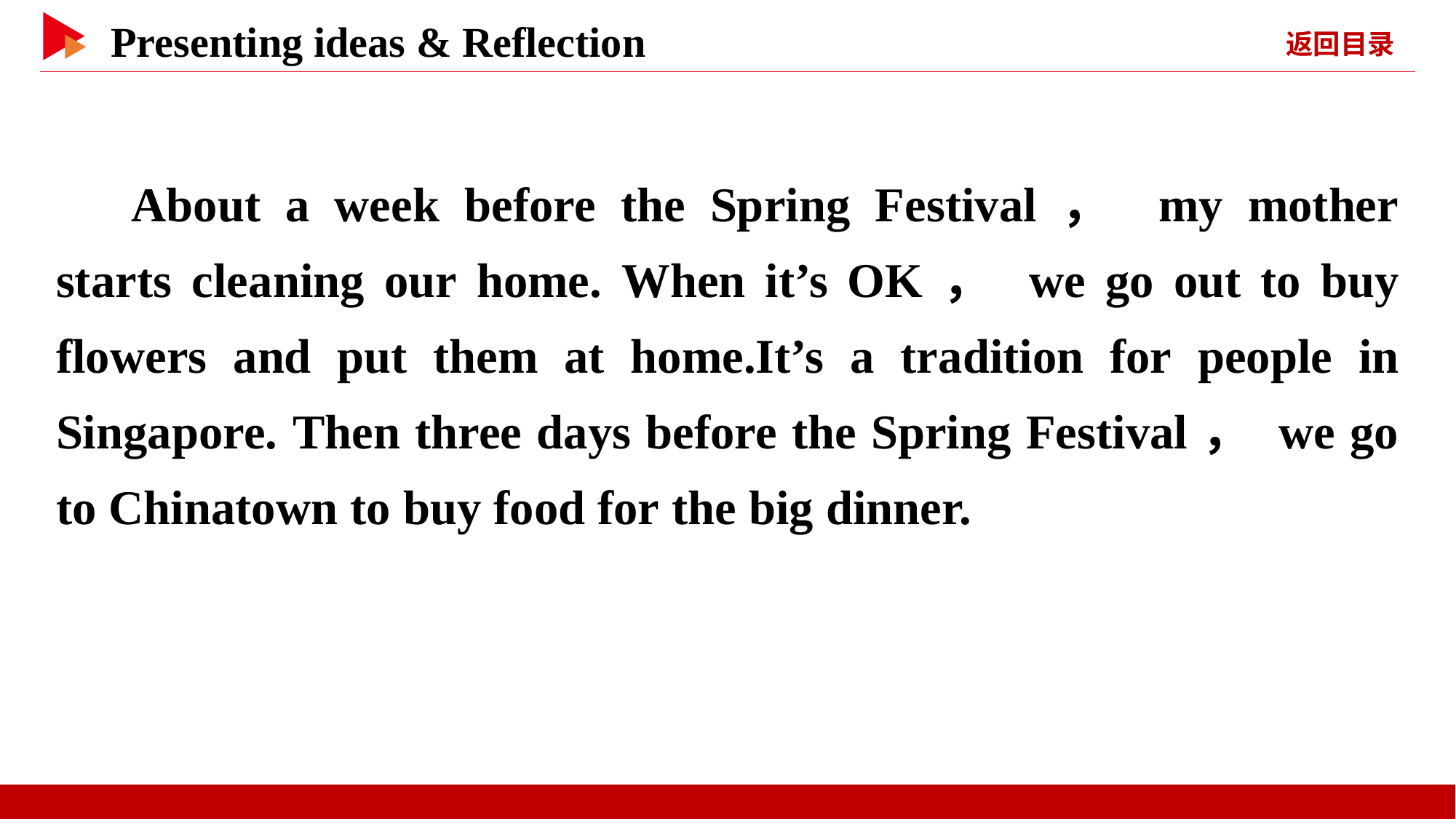

About a week before the Spring Festival， my mother starts cleaning our home. When it’s OK， we go out to buy flowers and put them at home.It’s a tradition for people in Singapore. Then three days before the Spring Festival， we go to Chinatown to buy food for the big dinner.